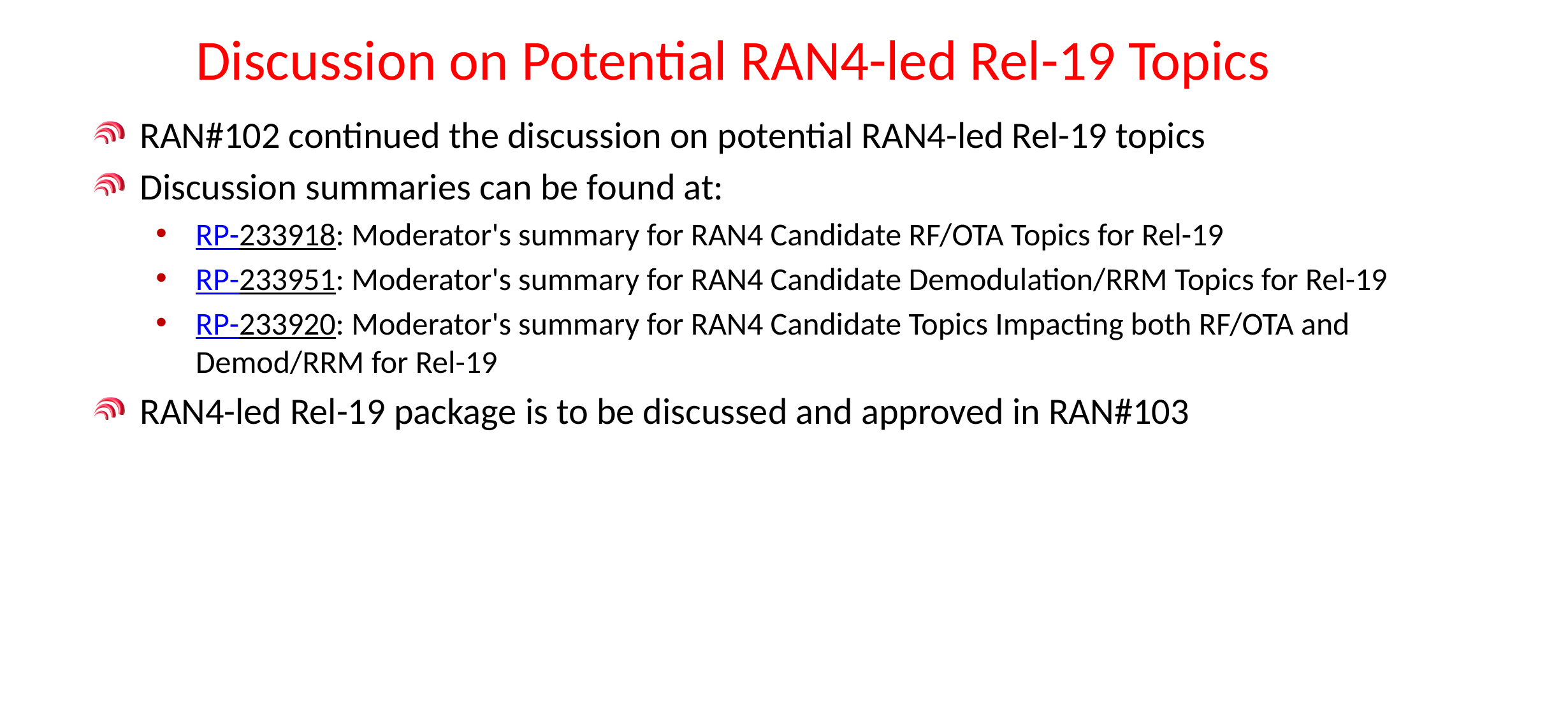

# Discussion on Potential RAN4-led Rel-19 Topics
RAN#102 continued the discussion on potential RAN4-led Rel-19 topics
Discussion summaries can be found at:
RP-233918: Moderator's summary for RAN4 Candidate RF/OTA Topics for Rel-19
RP-233951: Moderator's summary for RAN4 Candidate Demodulation/RRM Topics for Rel-19
RP-233920: Moderator's summary for RAN4 Candidate Topics Impacting both RF/OTA and Demod/RRM for Rel-19
RAN4-led Rel-19 package is to be discussed and approved in RAN#103